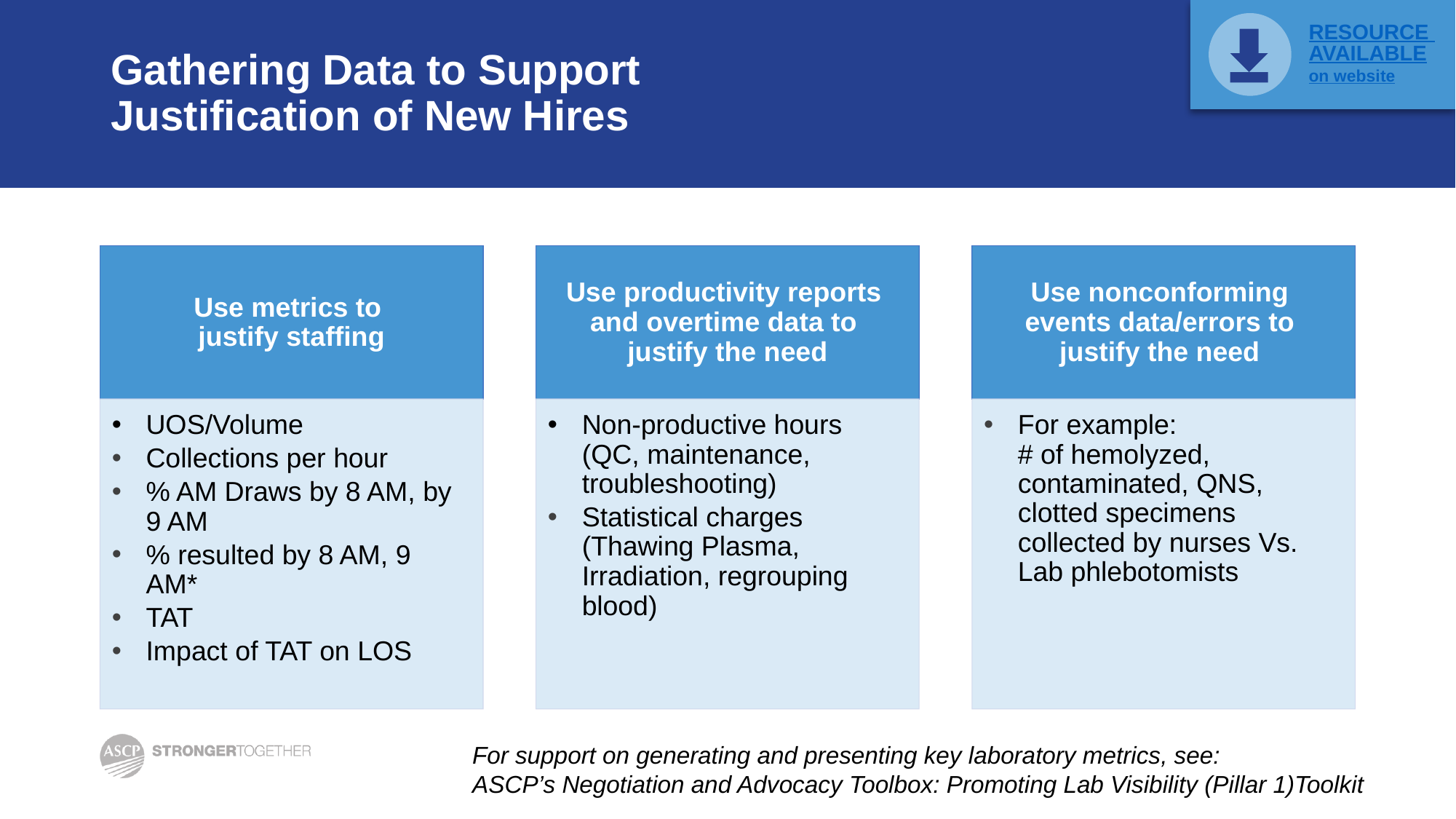

RESOURCE AVAILABLE
on website
# Gathering Data to Support Justification of New Hires

Use metrics to
justify staffing

Use productivity reports
and overtime data to
justify the need

Use nonconforming
events data/errors to
justify the need

UOS/Volume
Collections per hour
% AM Draws by 8 AM, by 9 AM
% resulted by 8 AM, 9 AM*
TAT
Impact of TAT on LOS

Non-productive hours
(QC, maintenance, troubleshooting)
Statistical charges (Thawing Plasma, Irradiation, regrouping blood)

For example:
# of hemolyzed, contaminated, QNS, clotted specimens collected by nurses Vs. Lab phlebotomists
For support on generating and presenting key laboratory metrics, see:
ASCP’s Negotiation and Advocacy Toolbox: Promoting Lab Visibility (Pillar 1)Toolkit